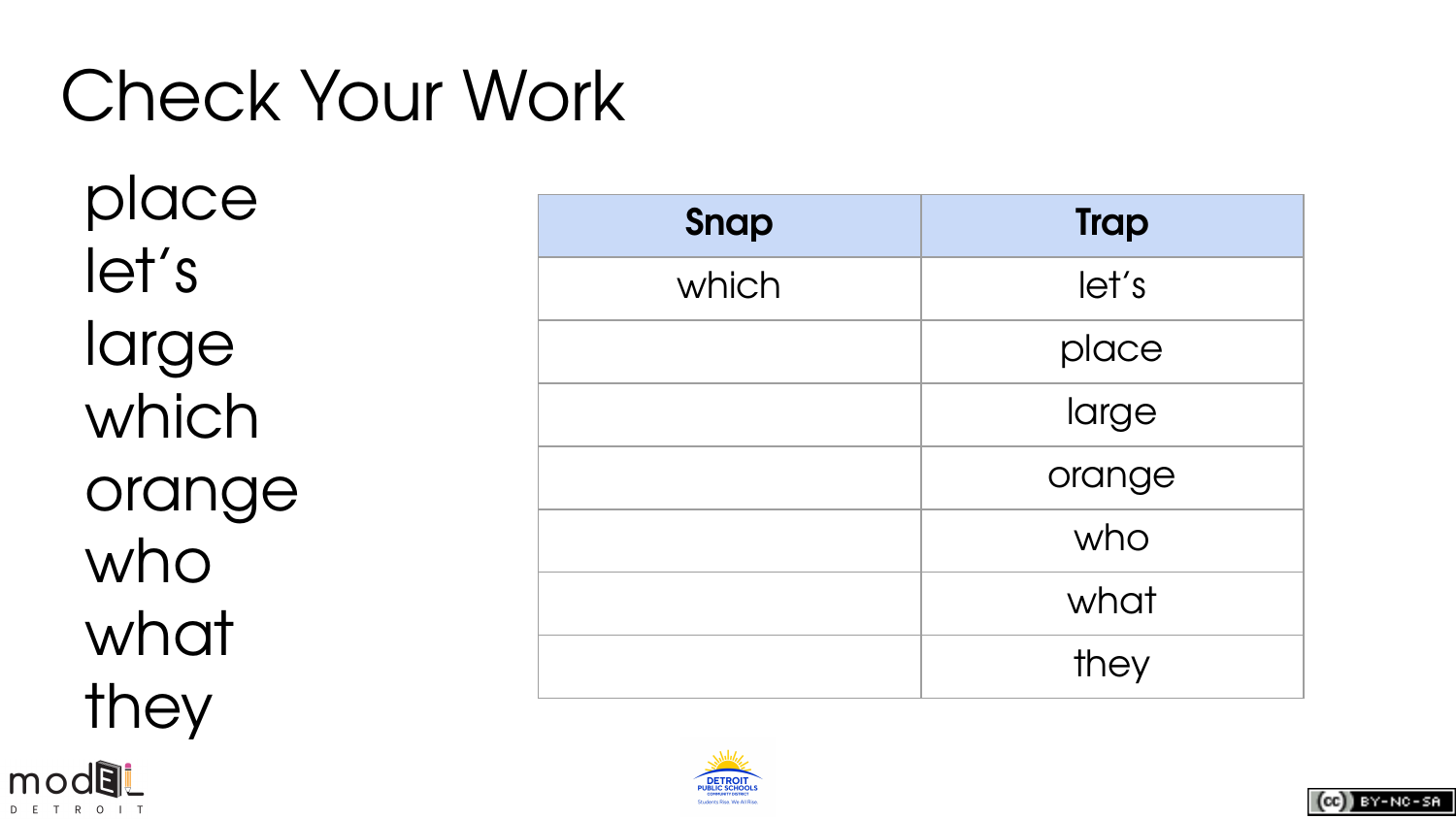

# Check Your Work
place
let’s
large
which orange
who
what
they

| Snap | Trap |
| --- | --- |
| which | let’s |
|  | place |
|  | large |
|  | orange |
|  | who |
|  | what |
|  | they |